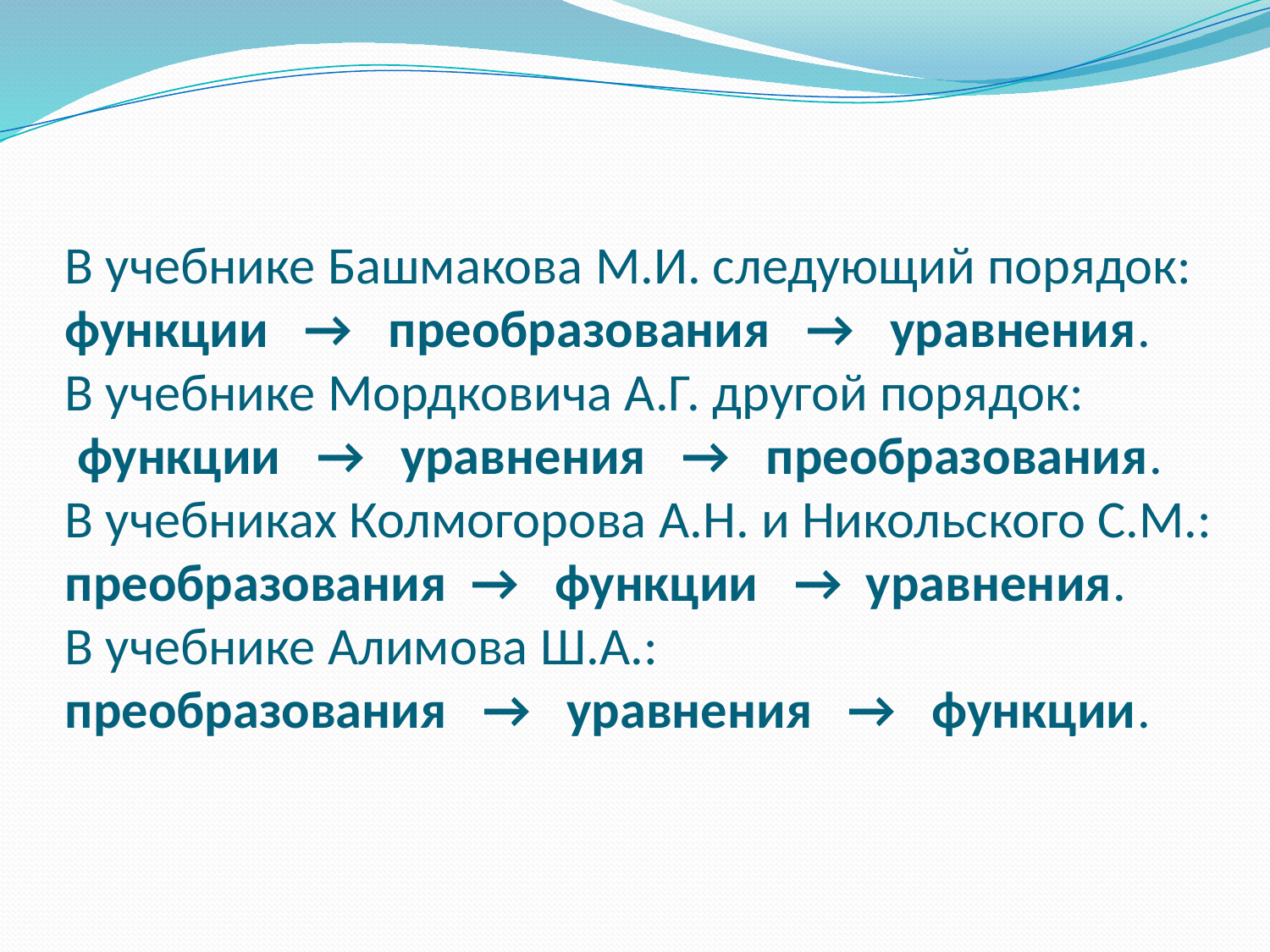

# В учебнике Башмакова М.И. следующий порядок: функции   →   преобразования   →   уравнения. В учебнике Мордковича А.Г. другой порядок: функции   →   уравнения   →   преобразования. В учебниках Колмогорова А.Н. и Никольского С.М.: преобразования  →   функции   →  уравнения. В учебнике Алимова Ш.А.: преобразования   →   уравнения   →   функции.